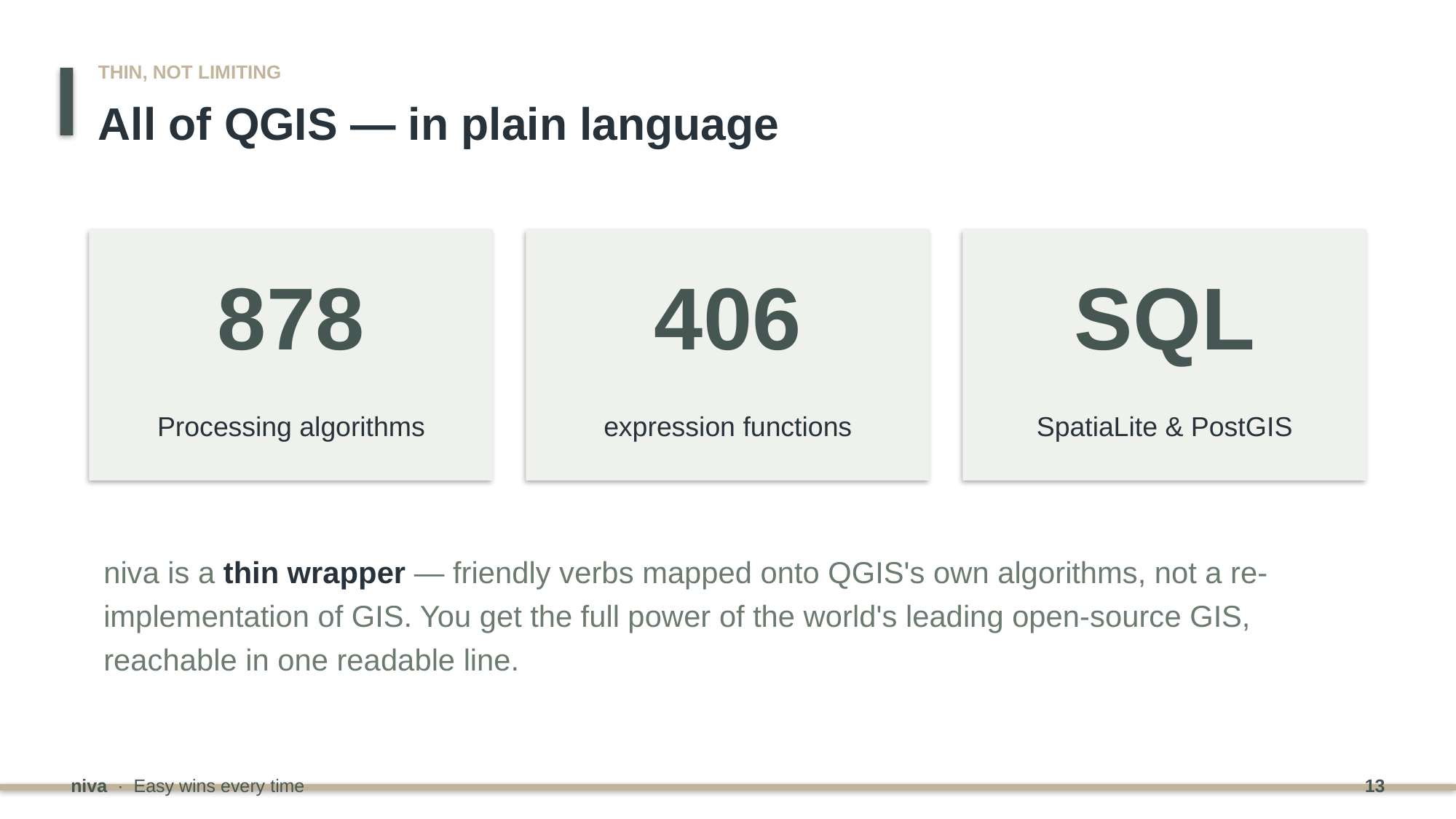

THIN, NOT LIMITING

All of QGIS — in plain language

878
406
SQL
Processing algorithms
expression functions
SpatiaLite & PostGIS
niva is a thin wrapper — friendly verbs mapped onto QGIS's own algorithms, not a re-implementation of GIS. You get the full power of the world's leading open-source GIS, reachable in one readable line.
niva  ·  Easy wins every time
13